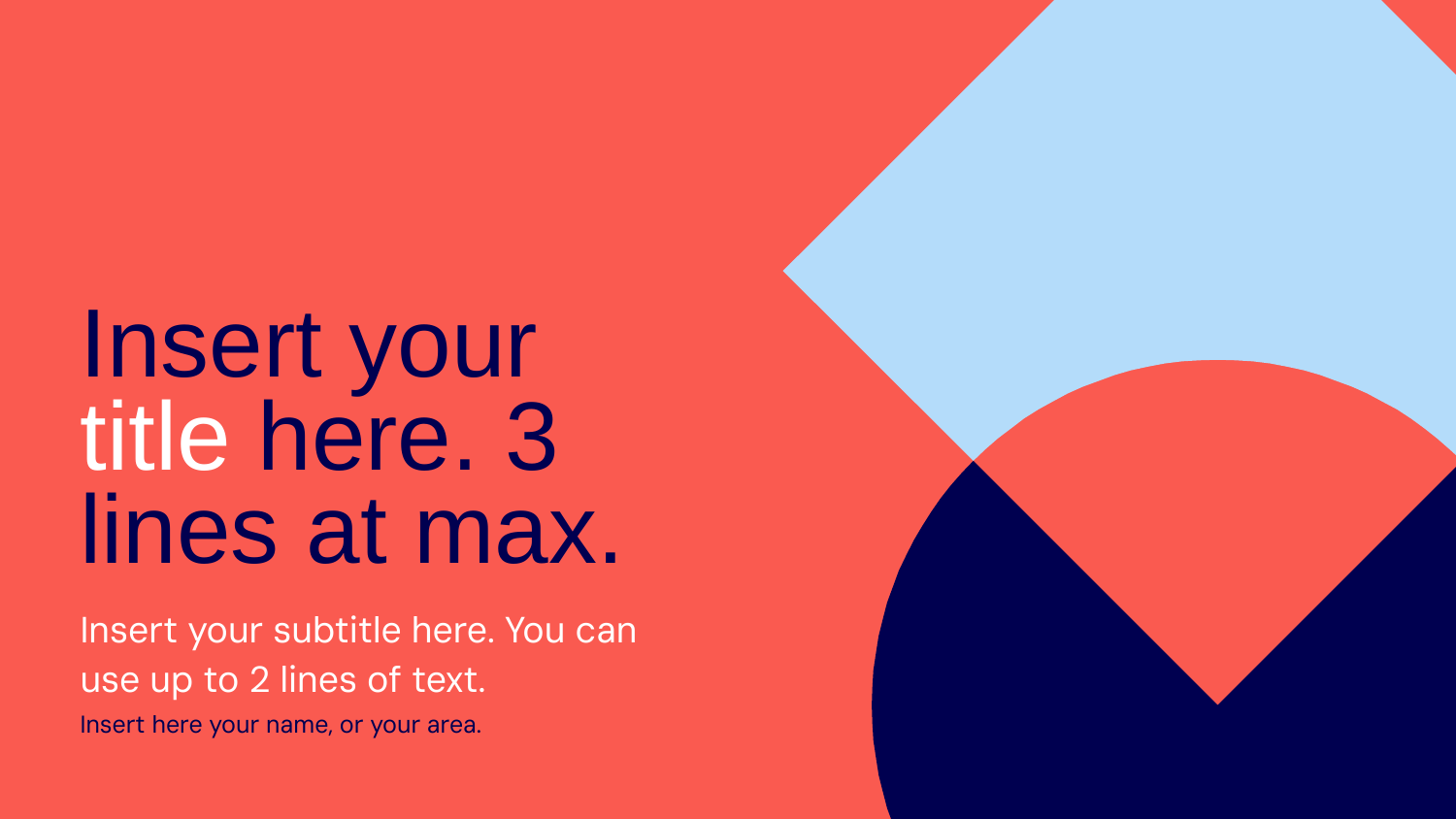

Insert your title here. 3 lines at max.
Insert your subtitle here. You can use up to 2 lines of text.
Insert here your name, or your area.